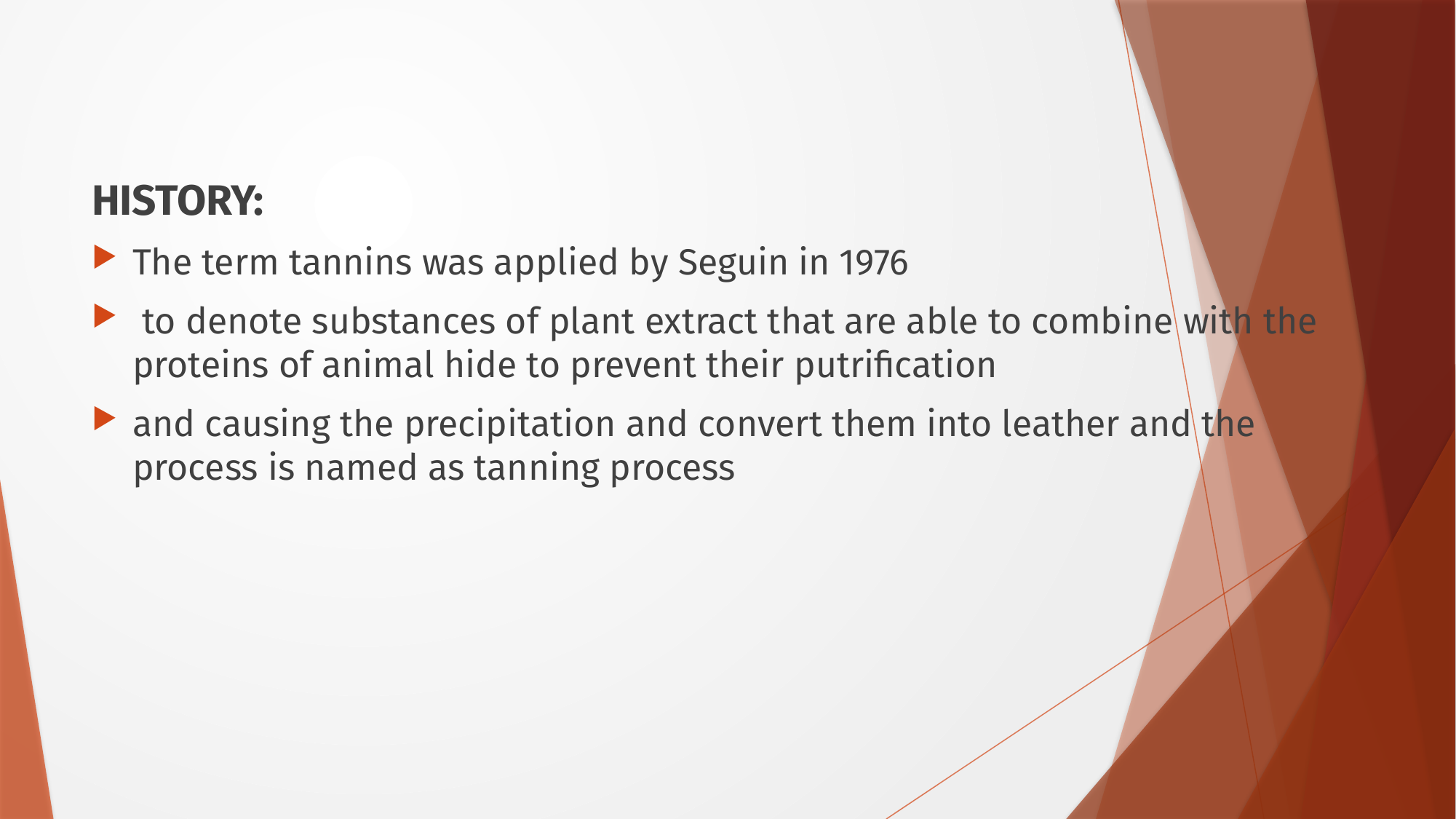

#
HISTORY:
The term tannins was applied by Seguin in 1976
 to denote substances of plant extract that are able to combine with the proteins of animal hide to prevent their putrification
and causing the precipitation and convert them into leather and the process is named as tanning process